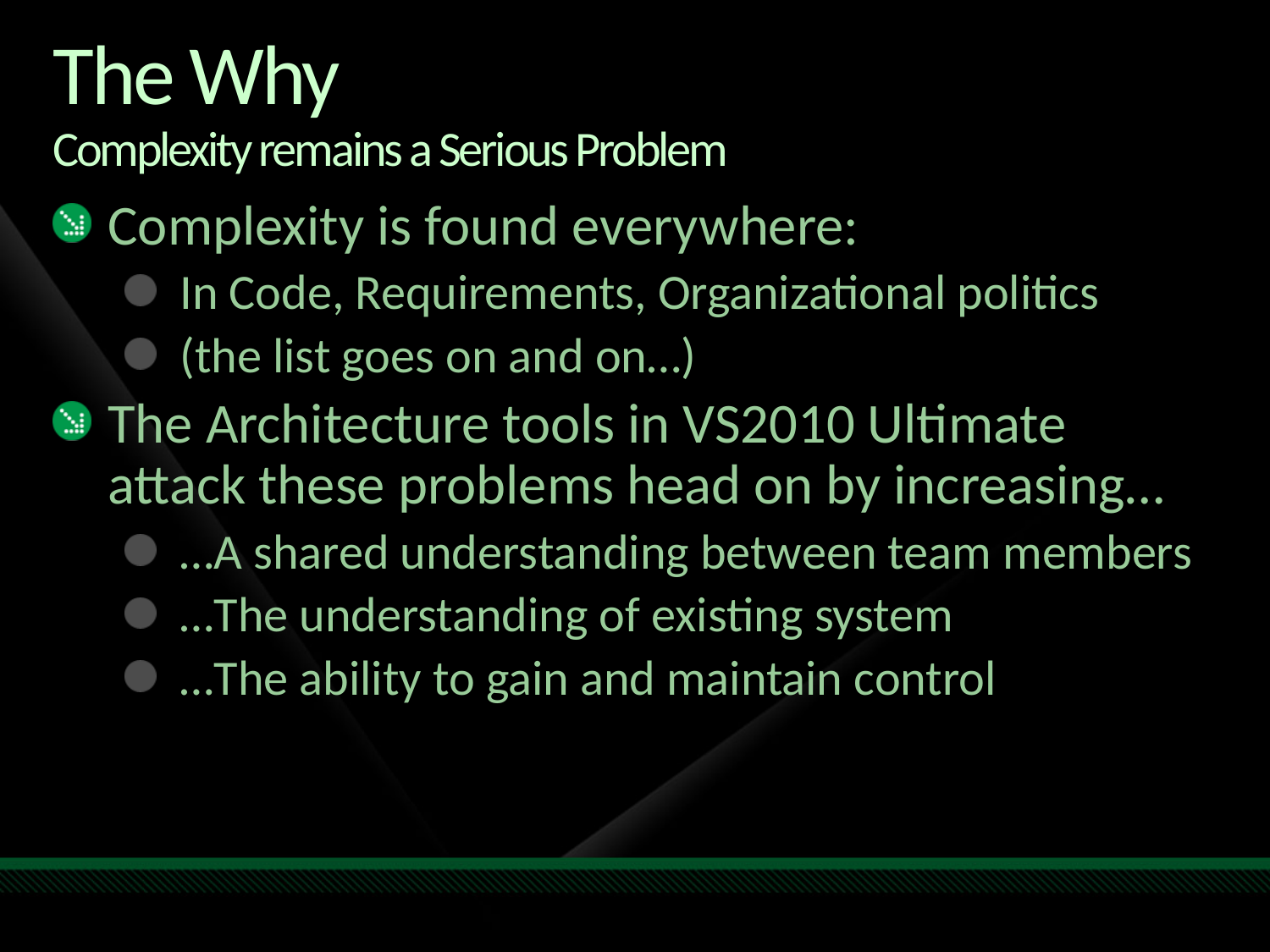

# The Why Complexity remains a Serious Problem
Complexity is found everywhere:
In Code, Requirements, Organizational politics
(the list goes on and on…)
The Architecture tools in VS2010 Ultimate attack these problems head on by increasing…
…A shared understanding between team members
…The understanding of existing system
…The ability to gain and maintain control